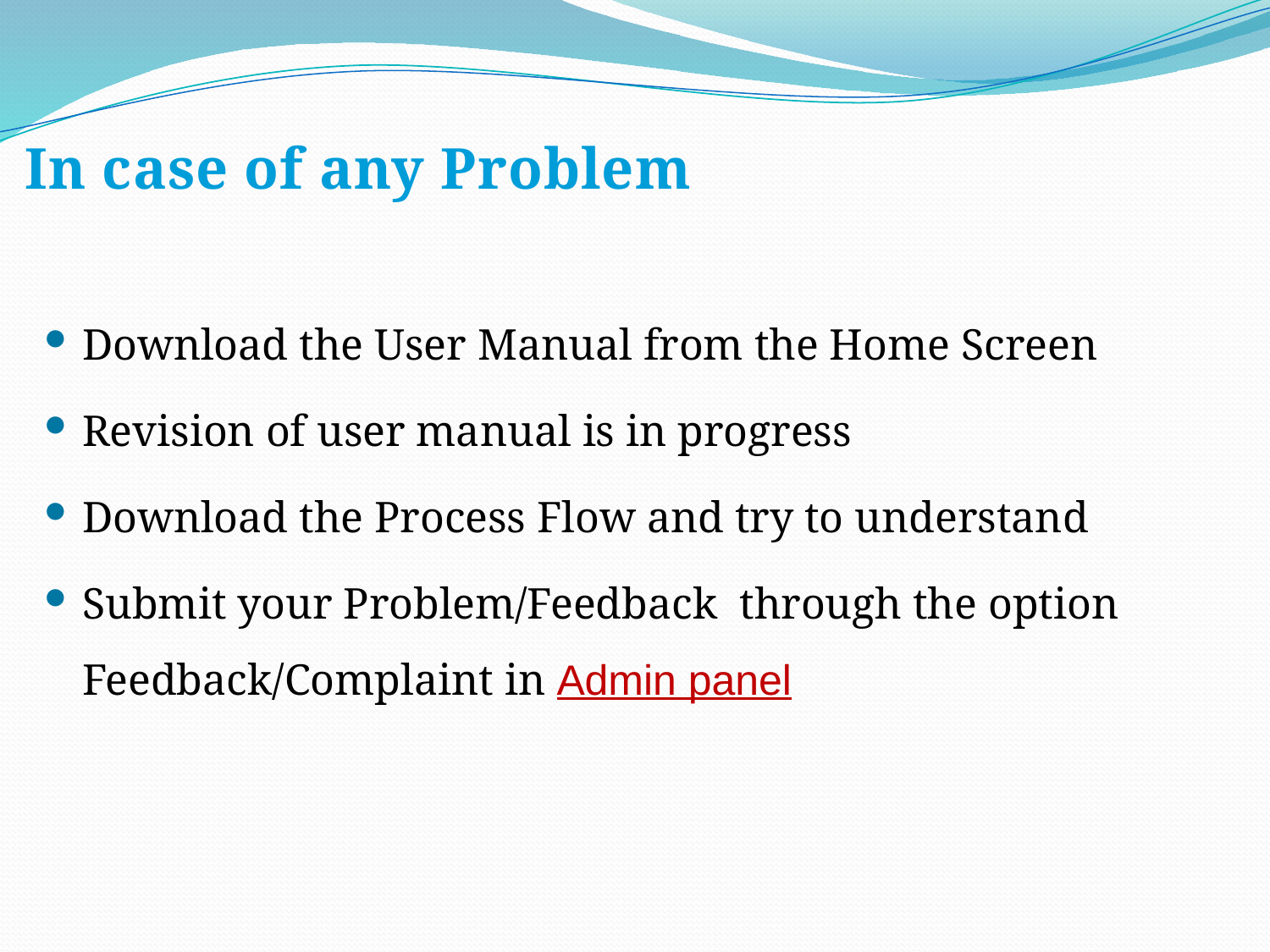

# In case of any Problem
Download the User Manual from the Home Screen
Revision of user manual is in progress
Download the Process Flow and try to understand
Submit your Problem/Feedback  through the option Feedback/Complaint in Admin panel